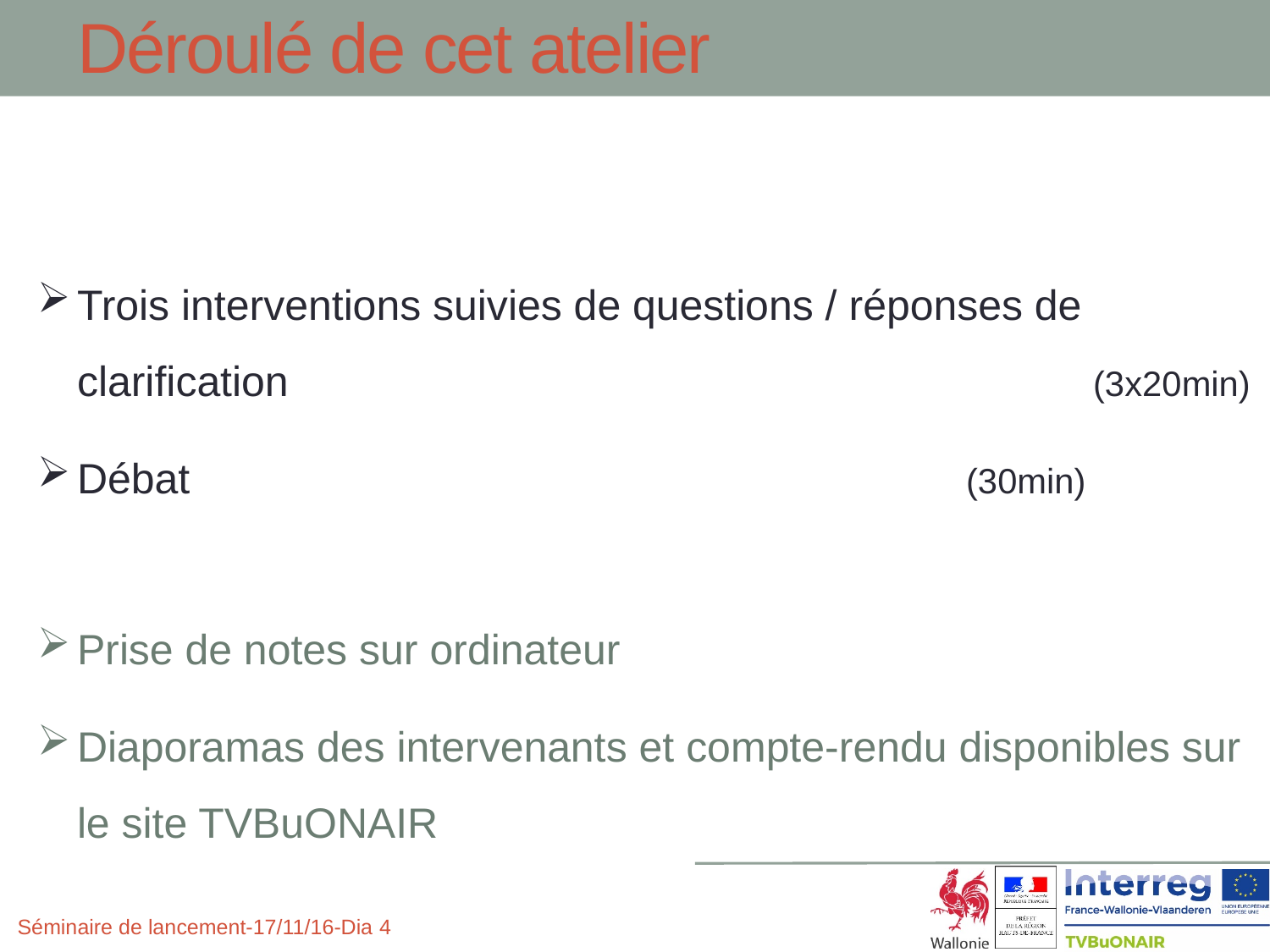

Déroulé de cet atelier
Trois interventions suivies de questions / réponses de clarification							(3x20min)
Débat							(30min)

Prise de notes sur ordinateur
Diaporamas des intervenants et compte-rendu disponibles sur le site TVBuONAIR